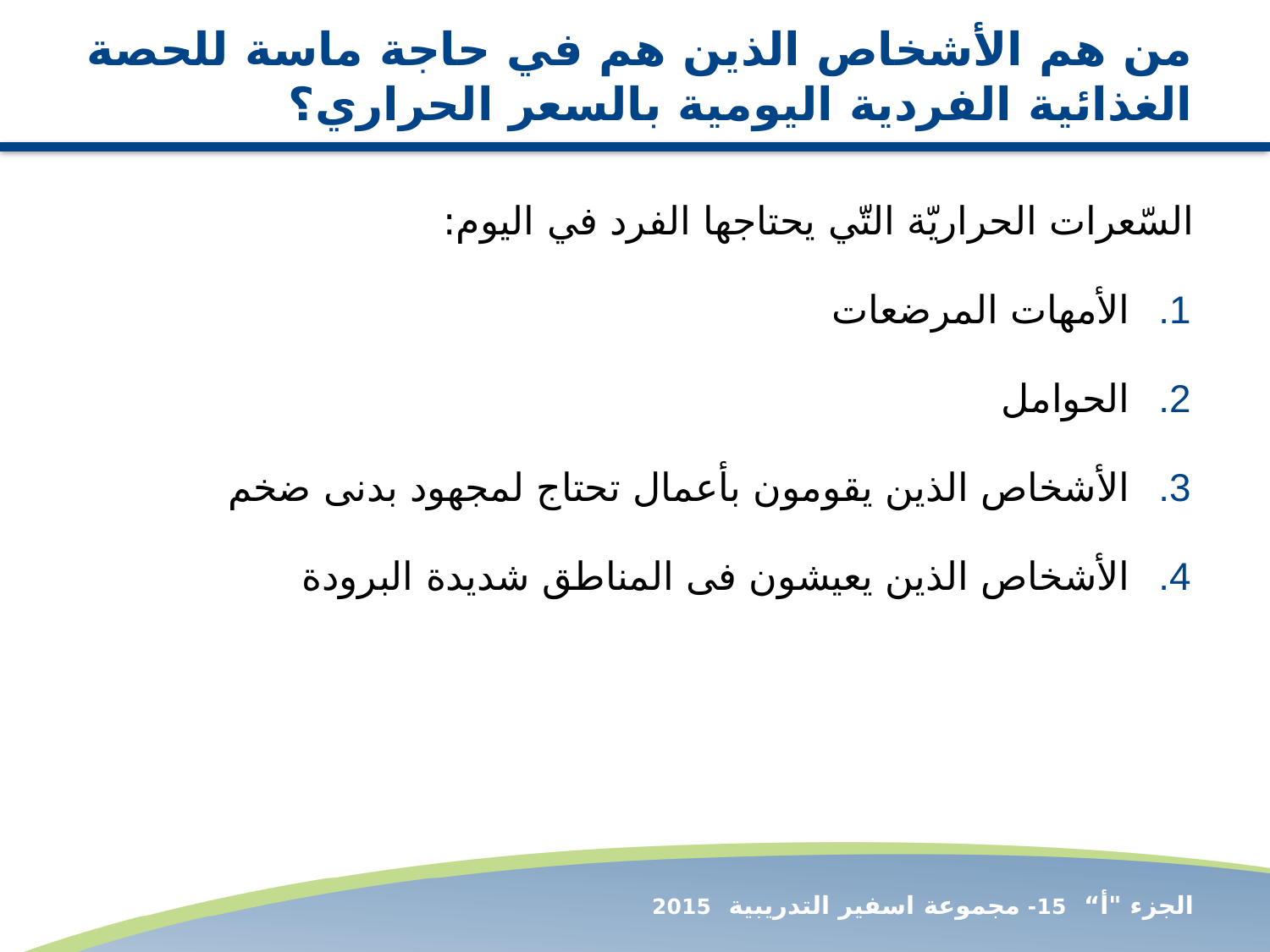

# من هم الأشخاص الذين هم في حاجة ماسة للحصة الغذائية الفردية اليومية بالسعر الحراري؟
السّعرات الحراريّة التّي يحتاجها الفرد في اليوم:
الأمهات المرضعات
الحوامل
الأشخاص الذين يقومون بأعمال تحتاج لمجهود بدنى ضخم
الأشخاص الذين يعيشون فى المناطق شديدة البرودة
الجزء "أ“  15- مجموعة اسفير التدريبية  2015